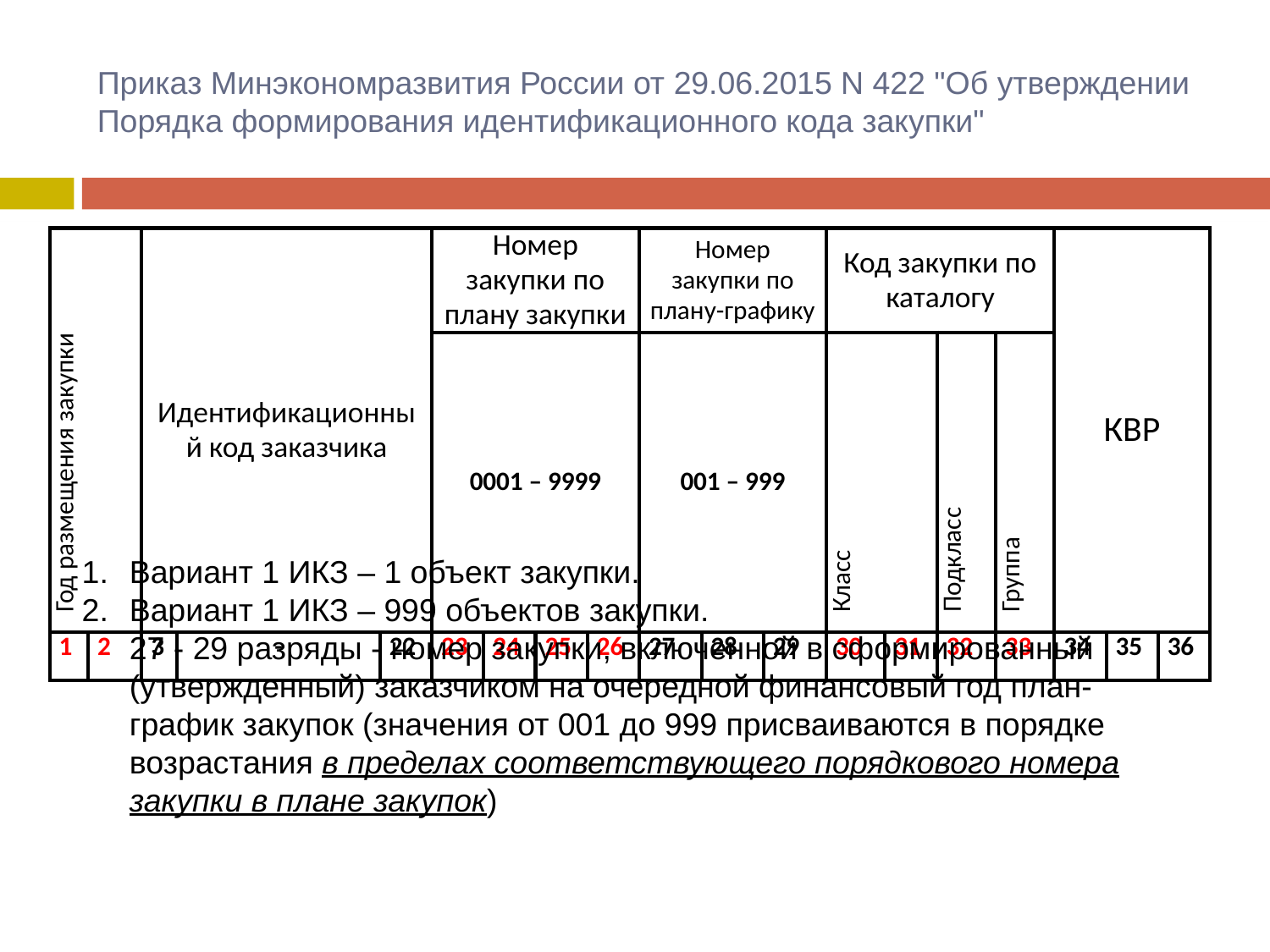

# Приказ Минэкономразвития России от 29.06.2015 N 422 "Об утверждении Порядка формирования идентификационного кода закупки"
| Год размещения закупки |  | Идентификационный код заказчика |  |  | Номер закупки по плану закупки |  |  |  | Номер закупки по плану-графику |  |  | Код закупки по каталогу |  |  |  | КВР |  |  |
| --- | --- | --- | --- | --- | --- | --- | --- | --- | --- | --- | --- | --- | --- | --- | --- | --- | --- | --- |
|  |  |  |  |  | 0001 – 9999 |  |  |  | 001 – 999 |  |  | Класс |  | Подкласс | Группа |  |  |  |
| 1 | 2 | 3 | - | 22 | 23 | 24 | 25 | 26 | 27 | 28 | 29 | 30 | 31 | 32 | 33 | 34 | 35 | 36 |

Вариант 1 ИКЗ – 1 объект закупки.
Вариант 1 ИКЗ – 999 объектов закупки.
	27 - 29 разряды - номер закупки, включенной в сформированный (утвержденный) заказчиком на очередной финансовый год план-график закупок (значения от 001 до 999 присваиваются в порядке возрастания в пределах соответствующего порядкового номера закупки в плане закупок)